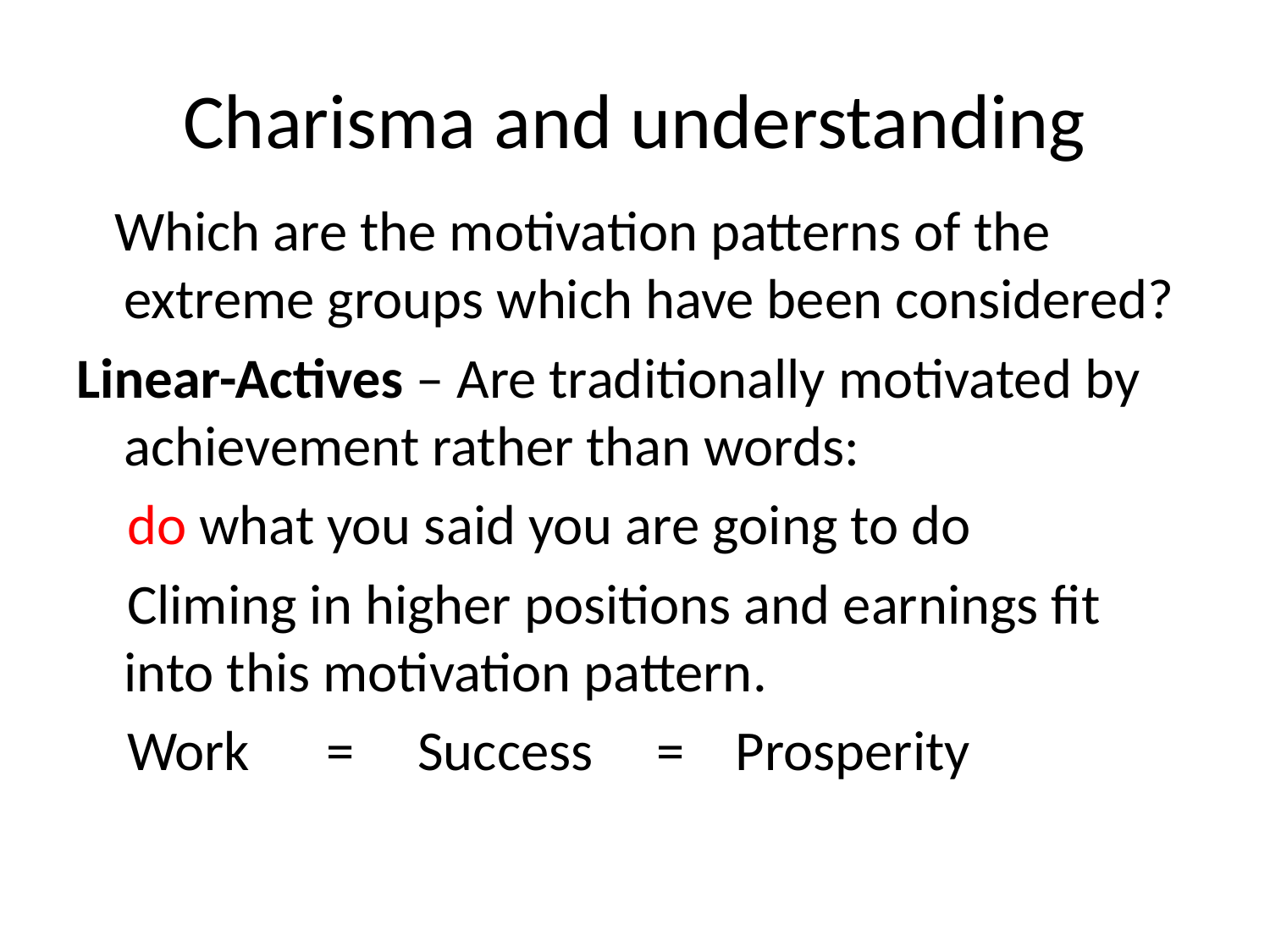

# Charisma and understanding
   Which are the motivation patterns of the extreme groups which have been considered?
Linear-Actives – Are traditionally motivated by achievement rather than words:
    do what you said you are going to do
    Climing in higher positions and earnings fit into this motivation pattern.
    Work      =     Success     =    Prosperity